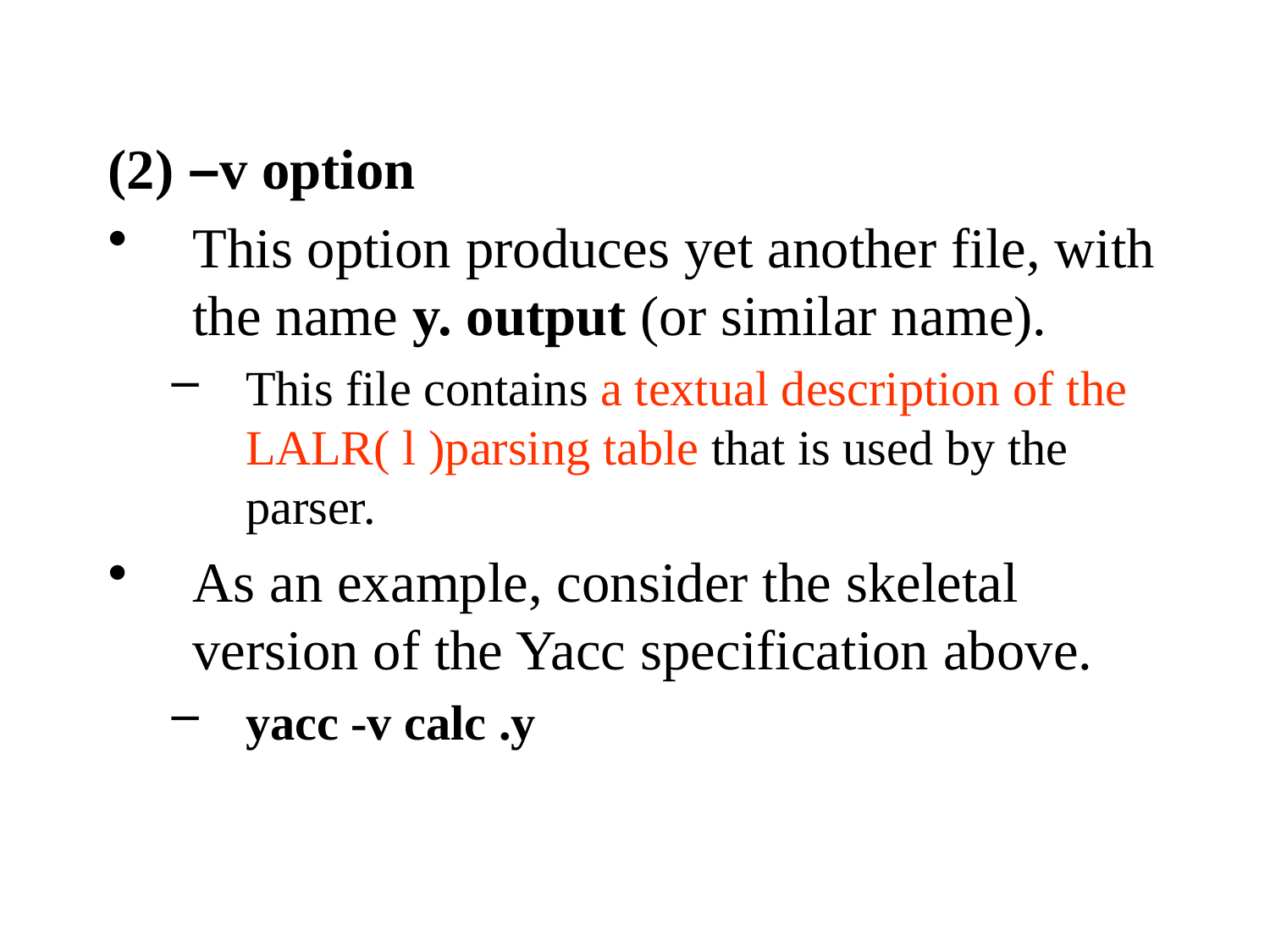

(2) –v option
This option produces yet another file, with the name y. output (or similar name).
This file contains a textual description of the LALR( l )parsing table that is used by the parser.
As an example, consider the skeletal version of the Yacc specification above.
yacc -v calc .y